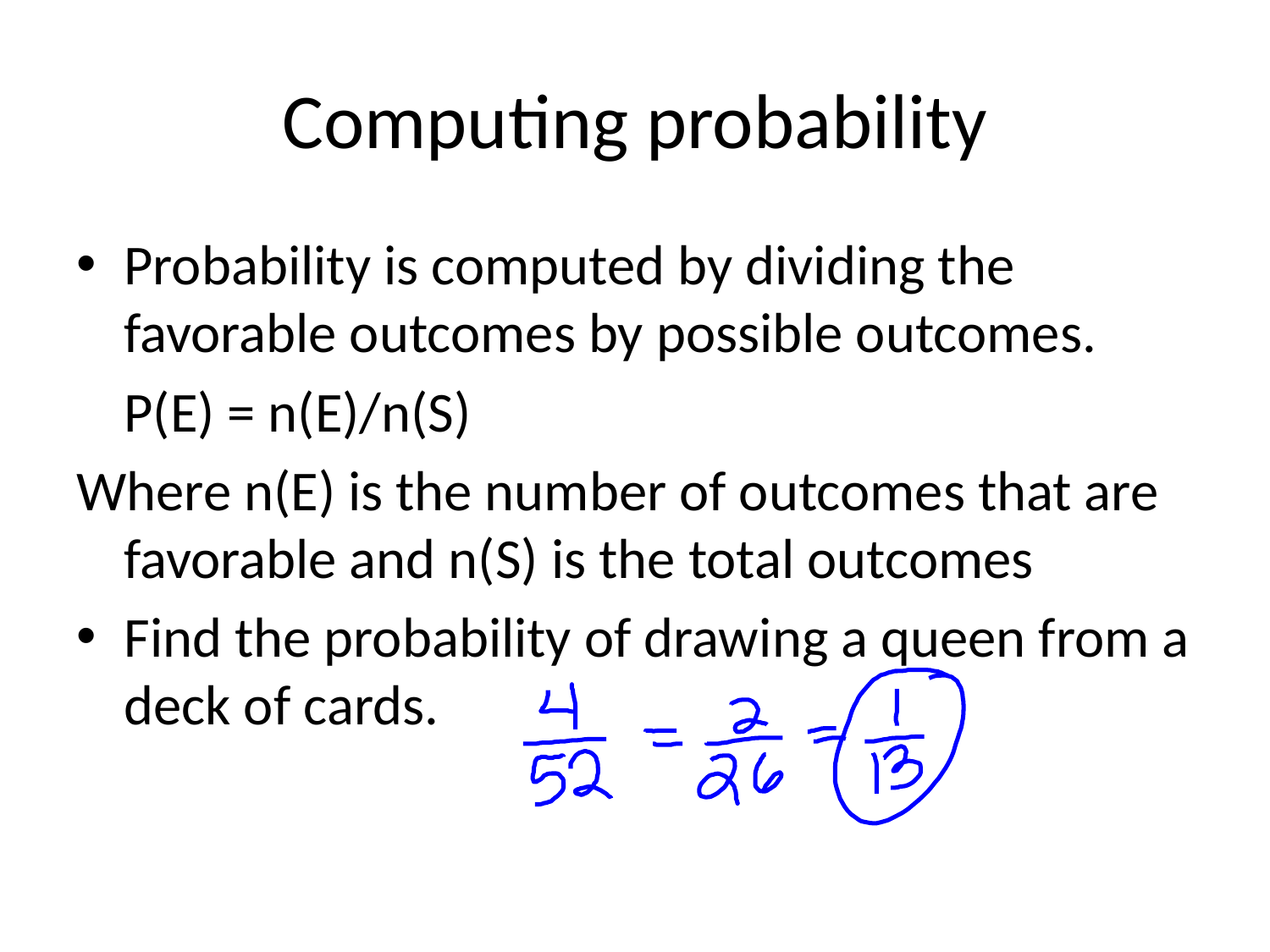

# Computing probability
Probability is computed by dividing the favorable outcomes by possible outcomes.
	P(E) = n(E)/n(S)
Where n(E) is the number of outcomes that are favorable and n(S) is the total outcomes
Find the probability of drawing a queen from a deck of cards.